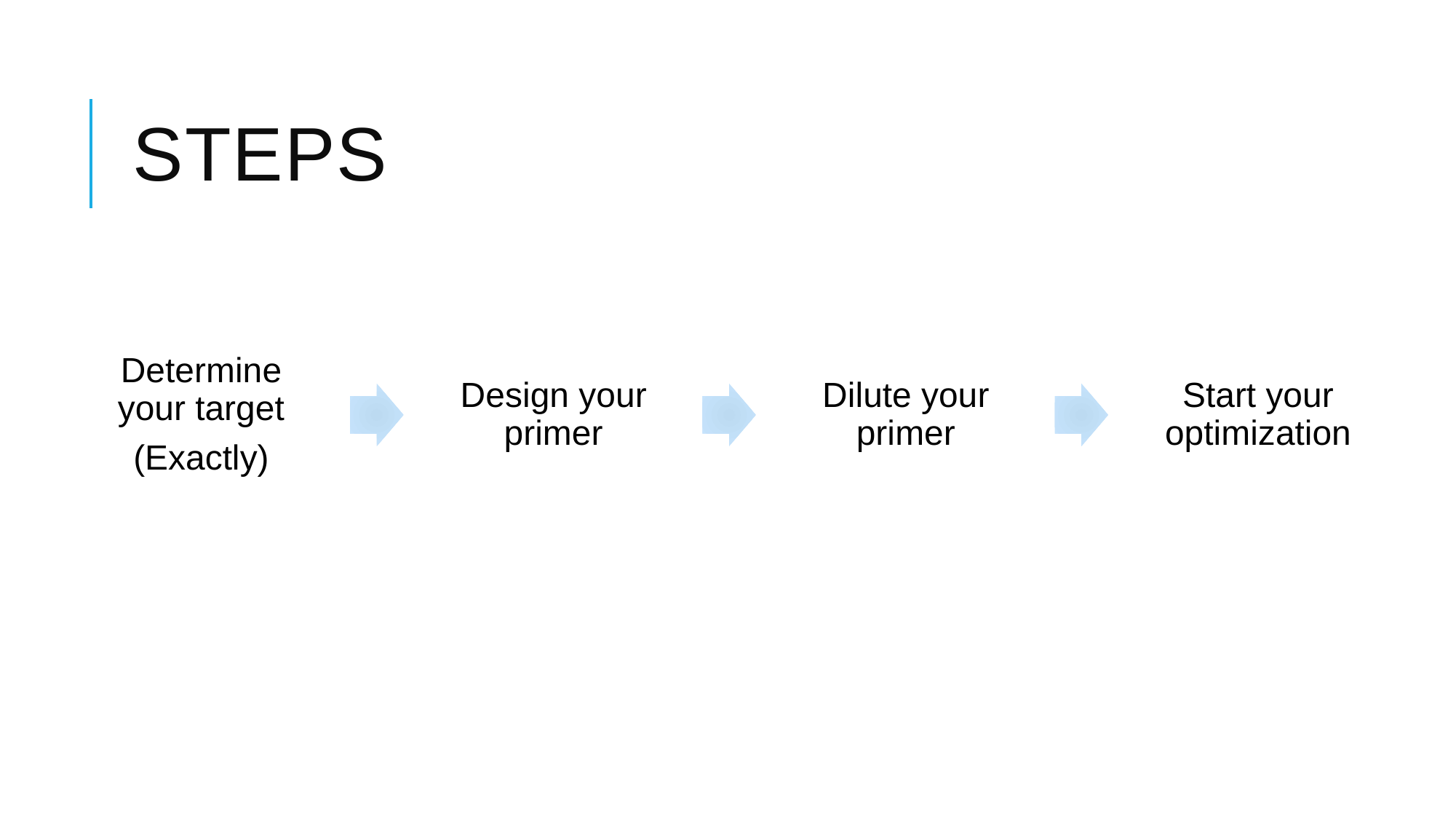

# Steps
Determine your target
(Exactly)

Design your primer

Dilute your primer

Start your optimization